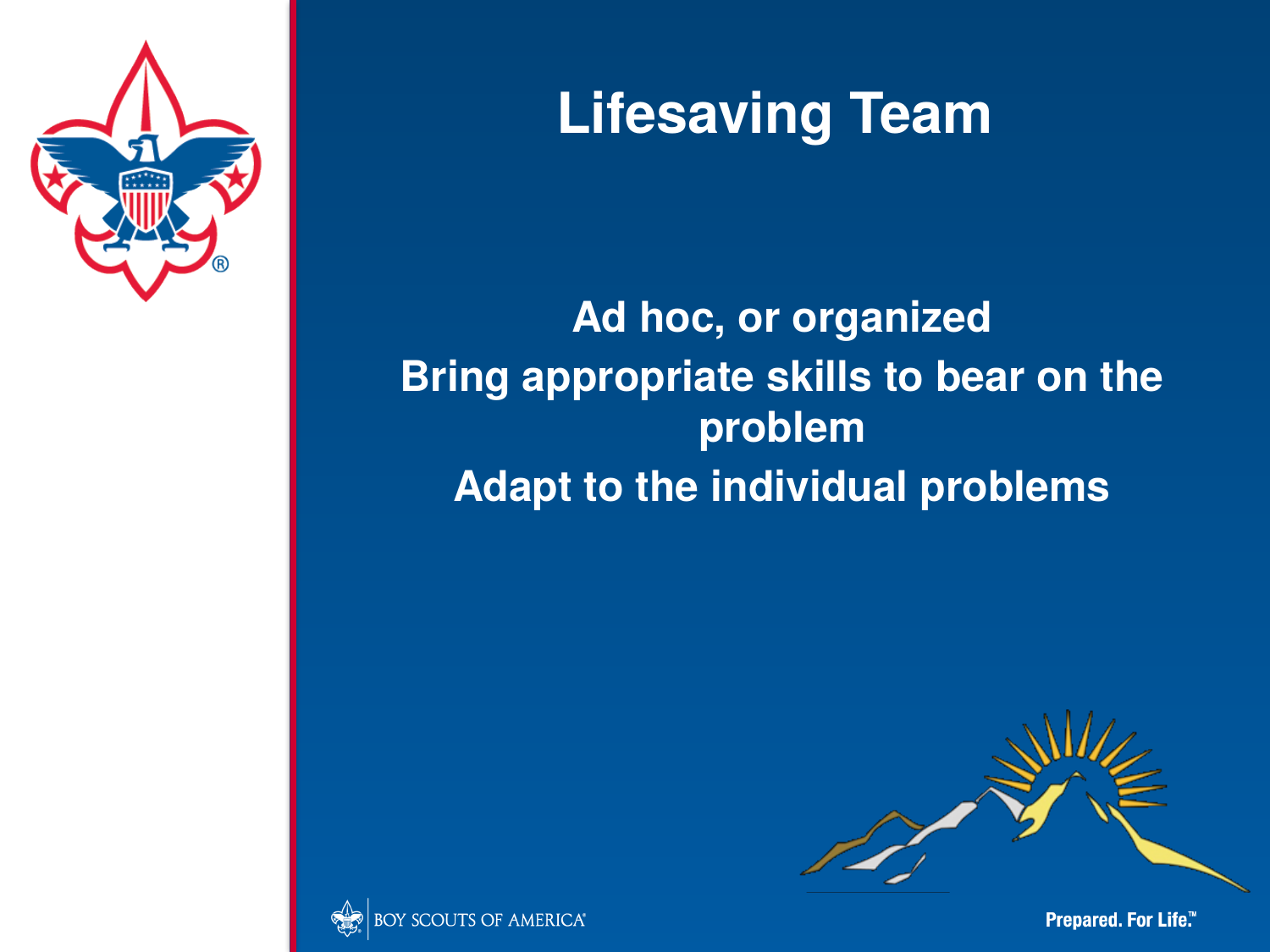

Lifesaving Team
Ad hoc, or organized
Bring appropriate skills to bear on the problem
Adapt to the individual problems